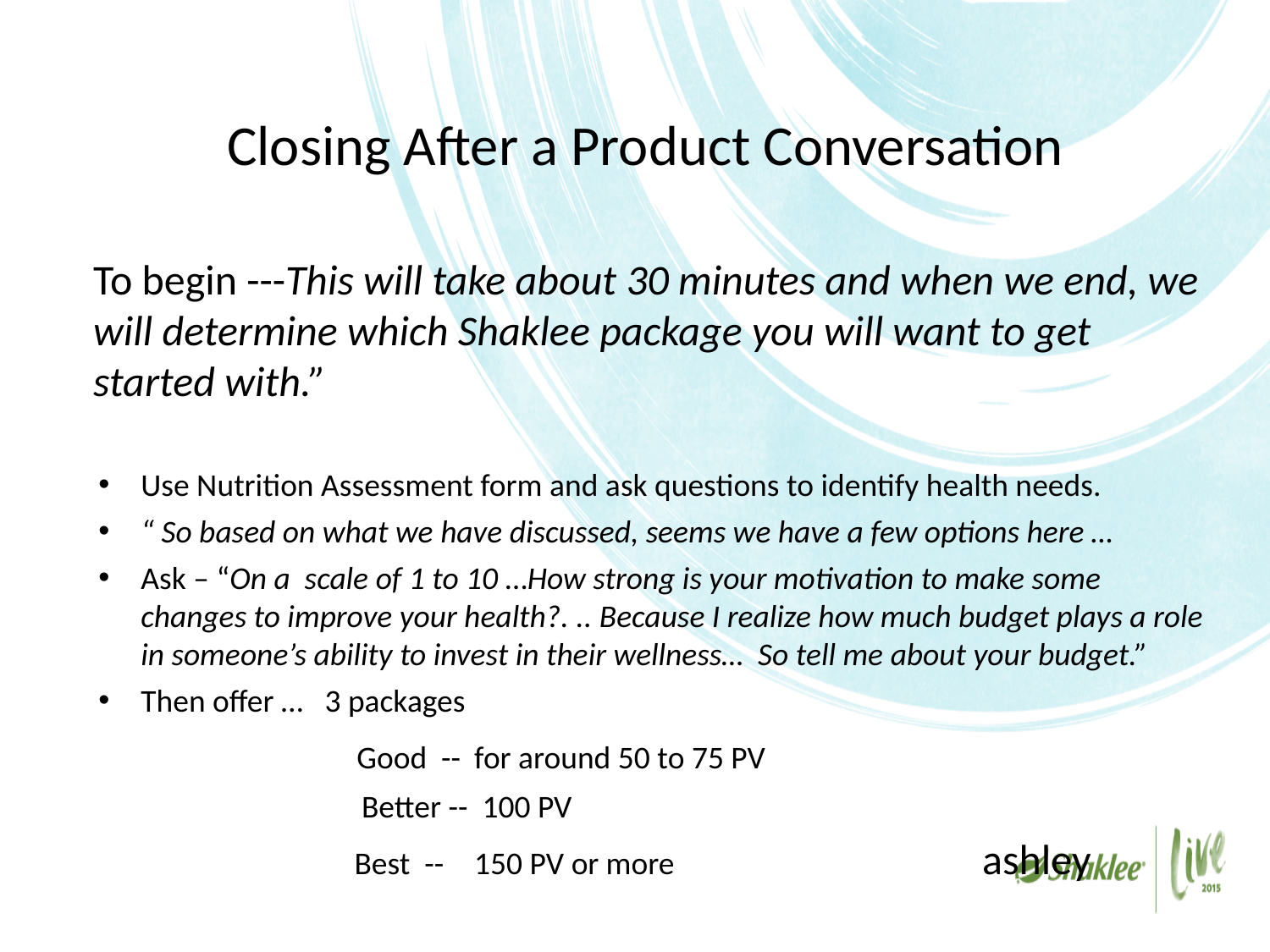

# Closing After a Product Conversation
To begin ---This will take about 30 minutes and when we end, we will determine which Shaklee package you will want to get started with.”

Use Nutrition Assessment form and ask questions to identify health needs.
“ So based on what we have discussed, seems we have a few options here …
Ask – “On a  scale of 1 to 10 …How strong is your motivation to make some changes to improve your health?. .. Because I realize how much budget plays a role in someone’s ability to invest in their wellness…  So tell me about your budget.”
Then offer …   3 packages
		 Good  -- 	for around 50 to 75 PV
		  Better --  100 PV
		 Best  -- 	150 PV or more			ashley